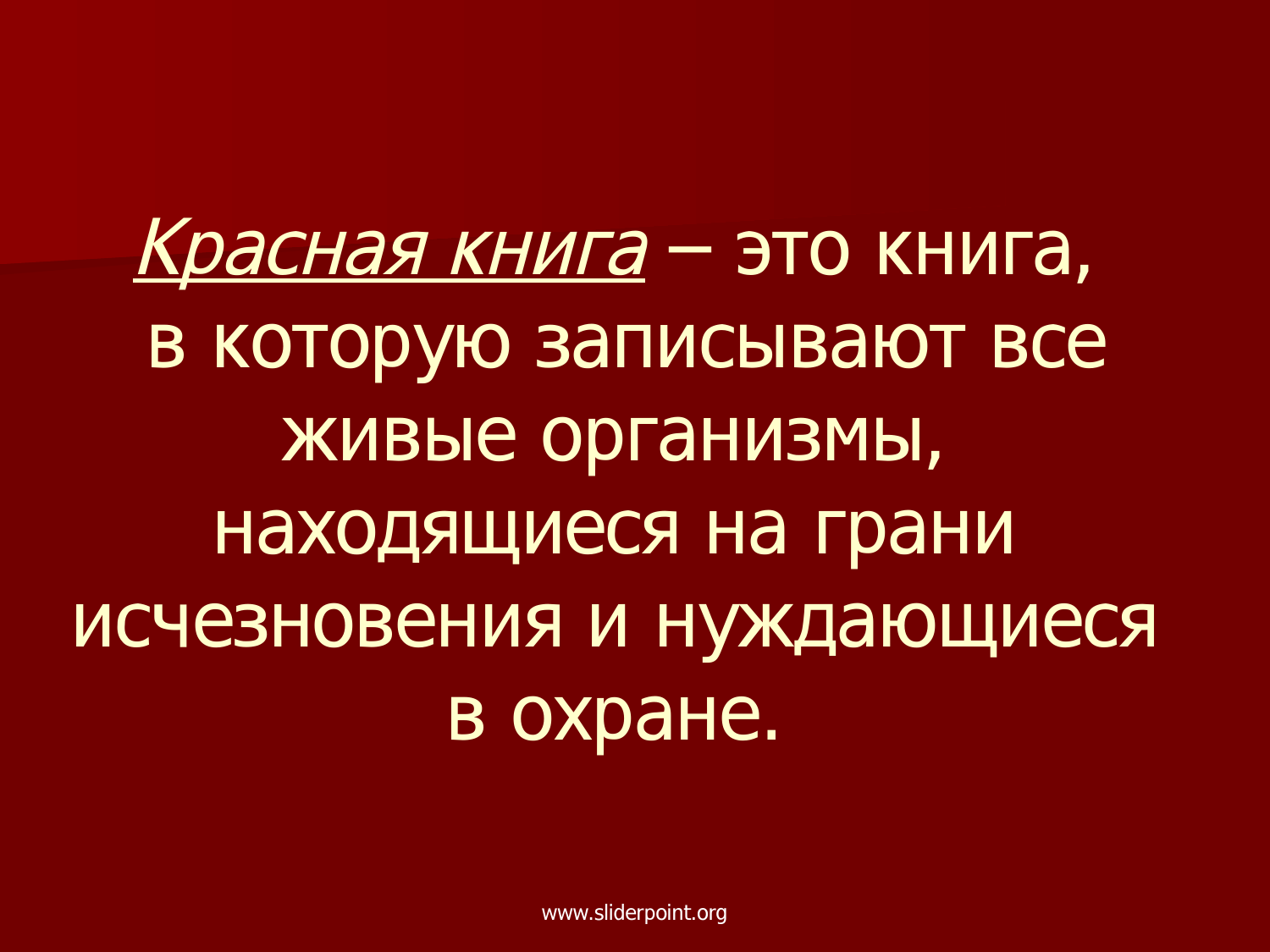

# Красная книга – это книга, в которую записывают все живые организмы, находящиеся на грани исчезновения и нуждающиеся в охране.
www.sliderpoint.org